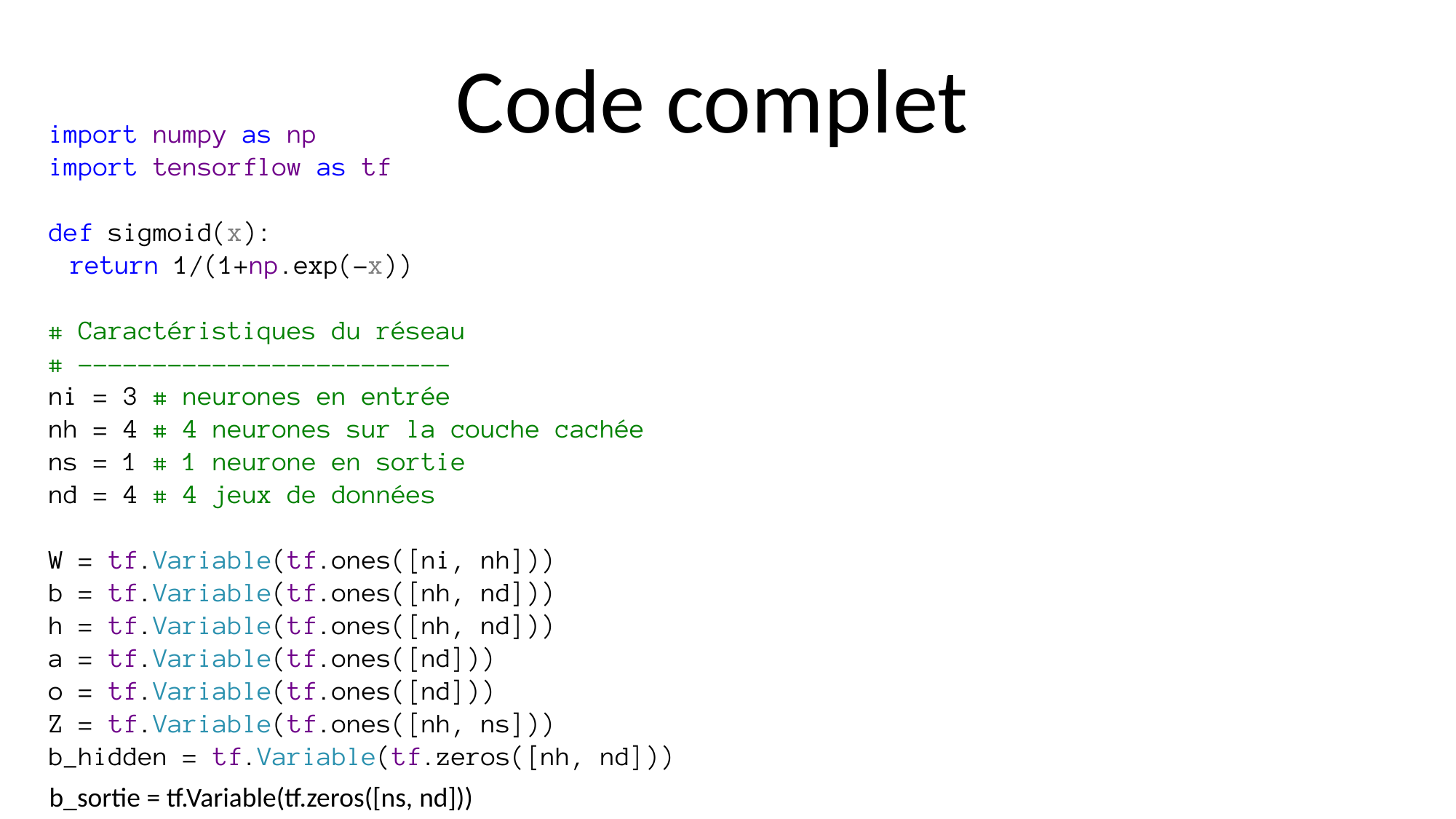

Code complet
import numpy as np
import tensorflow as tf

def sigmoid(x):
	return 1/(1+np.exp(-x))

# Caractéristiques du réseau
# -------------------------
ni = 3 # neurones en entrée
nh = 4 # 4 neurones sur la couche cachée
ns = 1 # 1 neurone en sortie
nd = 4 # 4 jeux de données

W = tf.Variable(tf.ones([ni, nh]))
b = tf.Variable(tf.ones([nh, nd]))
h = tf.Variable(tf.ones([nh, nd]))
a = tf.Variable(tf.ones([nd]))
o = tf.Variable(tf.ones([nd]))
Z = tf.Variable(tf.ones([nh, ns]))
b_hidden = tf.Variable(tf.zeros([nh, nd]))
b_sortie = tf.Variable(tf.zeros([ns, nd]))